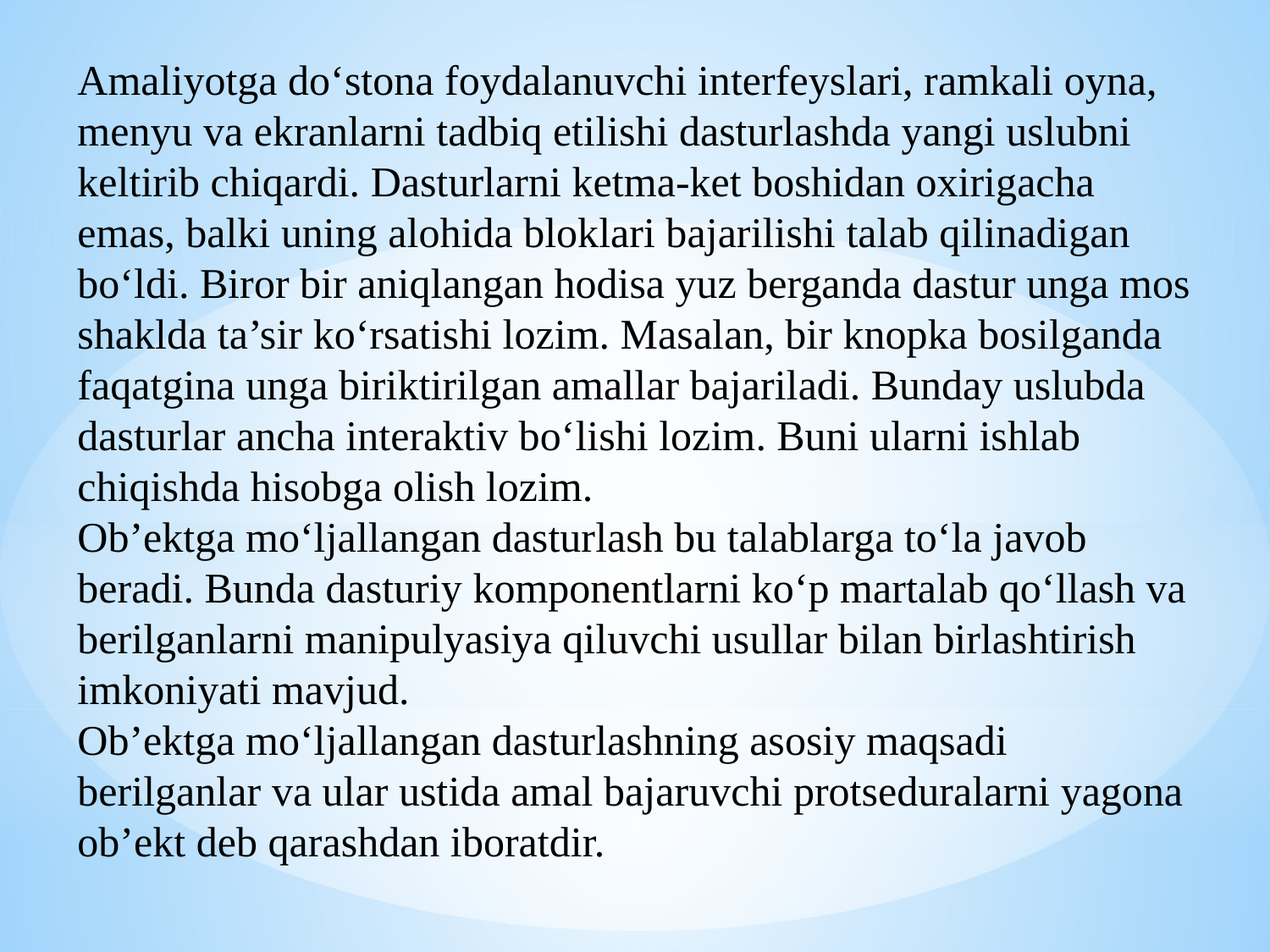

Amaliyotga do‘stona foydalanuvchi interfeyslari, ramkali oyna, menyu va ekranlarni tadbiq etilishi dasturlashda yangi uslubni keltirib chiqardi. Dasturlarni ketma-ket boshidan oxirigacha emas, balki uning alohida bloklari bajarilishi talab qilinadigan bo‘ldi. Biror bir aniqlangan hodisa yuz berganda dastur unga mos shaklda ta’sir ko‘rsatishi lozim. Masalan, bir knopka bosilganda faqatgina unga biriktirilgan amallar bajariladi. Bunday uslubda dasturlar ancha interaktiv bo‘lishi lozim. Buni ularni ishlab chiqishda hisobga olish lozim.
Ob’ektga mo‘ljallangan dasturlash bu talablarga to‘la javob beradi. Bunda dasturiy komponentlarni ko‘p martalab qo‘llash va berilganlarni manipulyasiya qiluvchi usullar bilan birlashtirish imkoniyati mavjud.
Ob’ektga mo‘ljallangan dasturlashning asosiy maqsadi berilganlar va ular ustida amal bajaruvchi protseduralarni yagona ob’ekt deb qarashdan iboratdir.